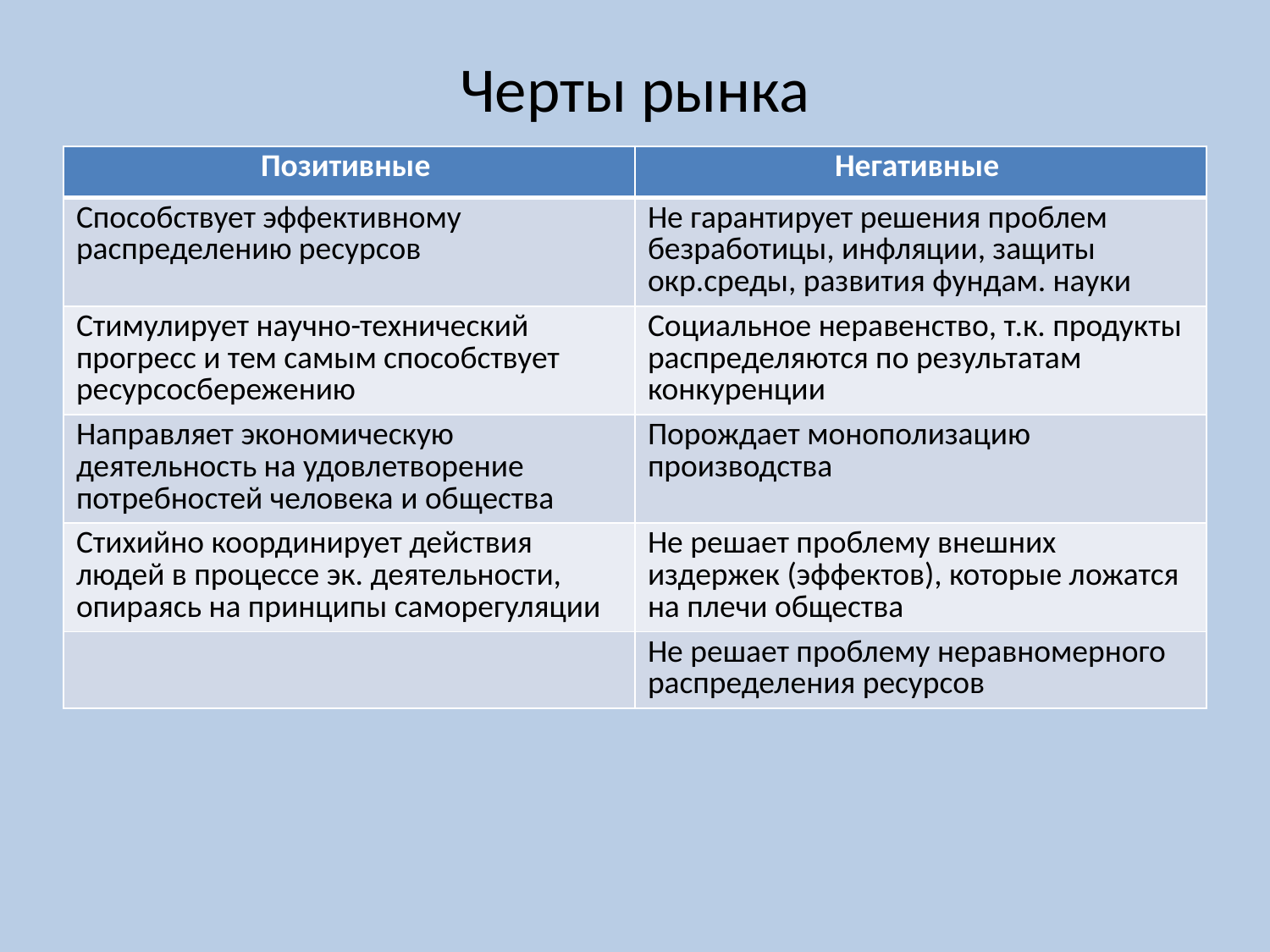

# Черты рынка
| Позитивные | Негативные |
| --- | --- |
| Способствует эффективному распределению ресурсов | Не гарантирует решения проблем безработицы, инфляции, защиты окр.среды, развития фундам. науки |
| Стимулирует научно-технический прогресс и тем самым способствует ресурсосбережению | Социальное неравенство, т.к. продукты распределяются по результатам конкуренции |
| Направляет экономическую деятельность на удовлетворение потребностей человека и общества | Порождает монополизацию производства |
| Стихийно координирует действия людей в процессе эк. деятельности, опираясь на принципы саморегуляции | Не решает проблему внешних издержек (эффектов), которые ложатся на плечи общества |
|  | Не решает проблему неравномерного распределения ресурсов |